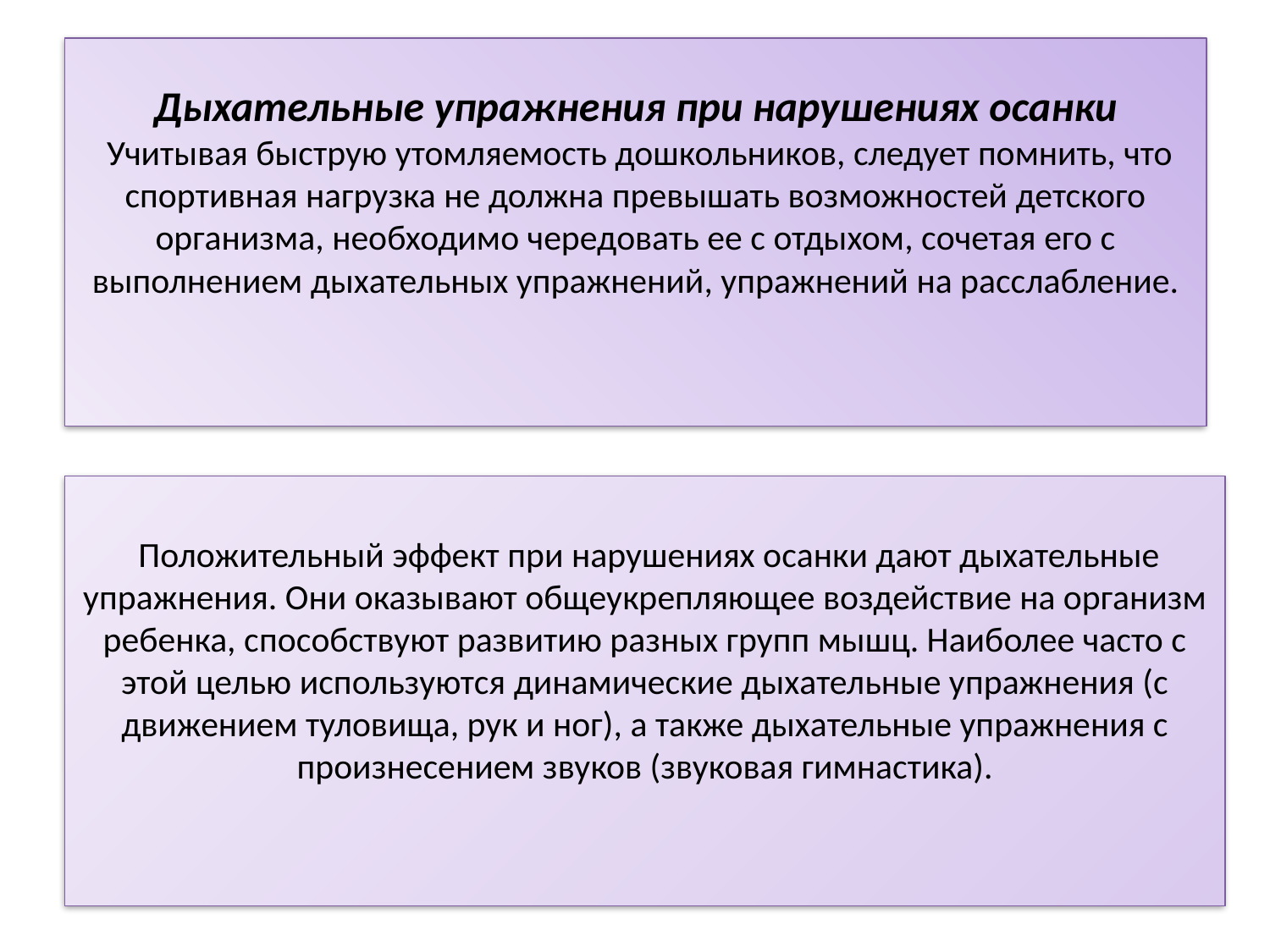

# Дыхательные упражнения при нарушениях осанки Учитывая быструю утомляемость дошкольников, следует помнить, что спортивная нагрузка не должна превышать возможностей детского организма, необходимо чередовать ее с отдыхом, сочетая его с выполнением дыхательных упражнений, упражнений на расслабление.

 Положительный эффект при нарушениях осанки дают дыхательные упражнения. Они оказывают общеукрепляющее воздействие на организм ребенка, способствуют развитию разных групп мышц. Наиболее часто с этой целью используются динамические дыхательные упражнения (с движением туловища, рук и ног), а также дыхательные упражнения с произнесением звуков (звуковая гимнастика).